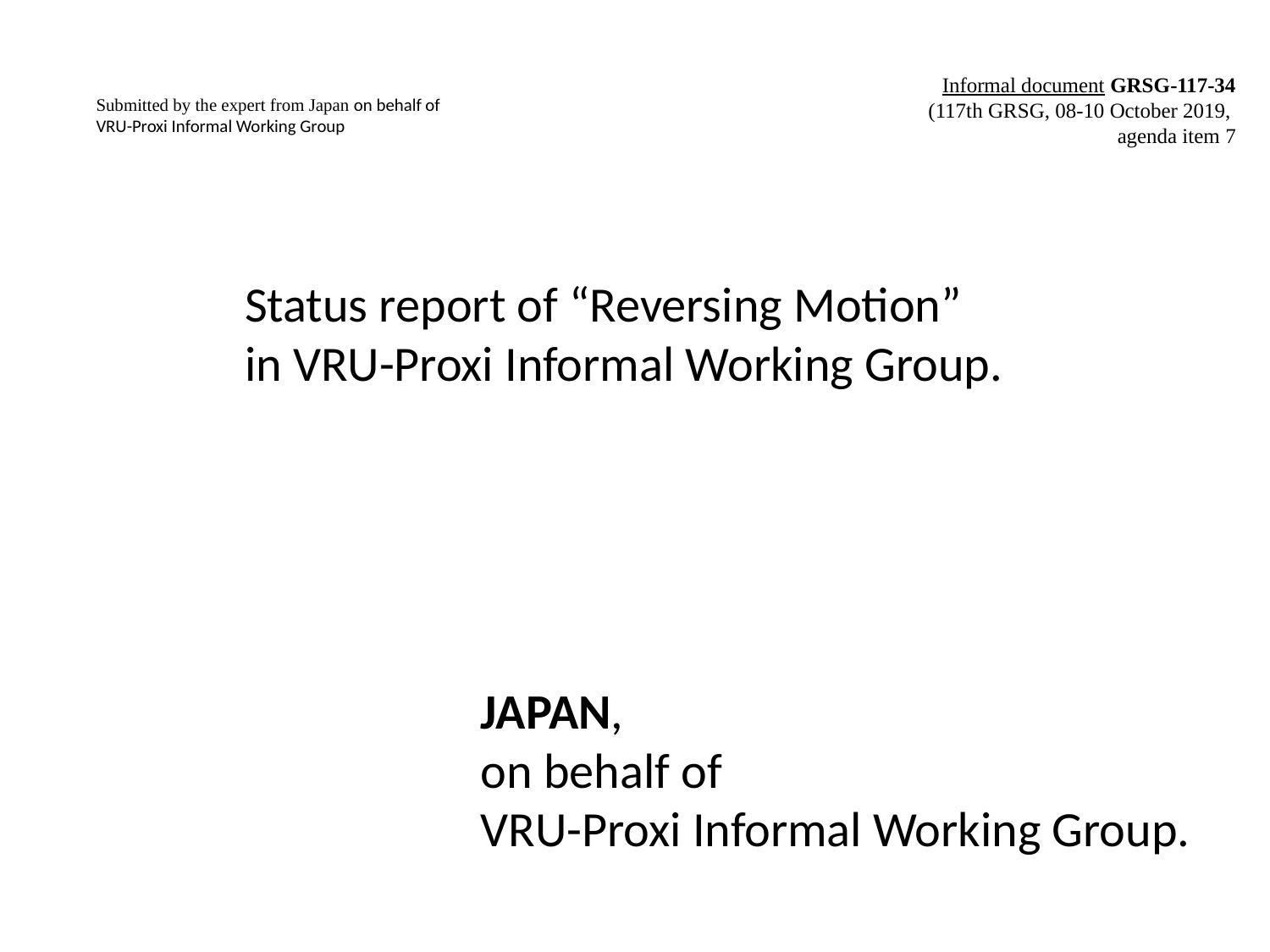

Informal document GRSG-117-34
(117th GRSG, 08-10 October 2019,
agenda item 7

Submitted by the expert from Japan on behalf of
VRU-Proxi Informal Working Group
Status report of “Reversing Motion”
in VRU-Proxi Informal Working Group.
JAPAN,
on behalf of
VRU-Proxi Informal Working Group.